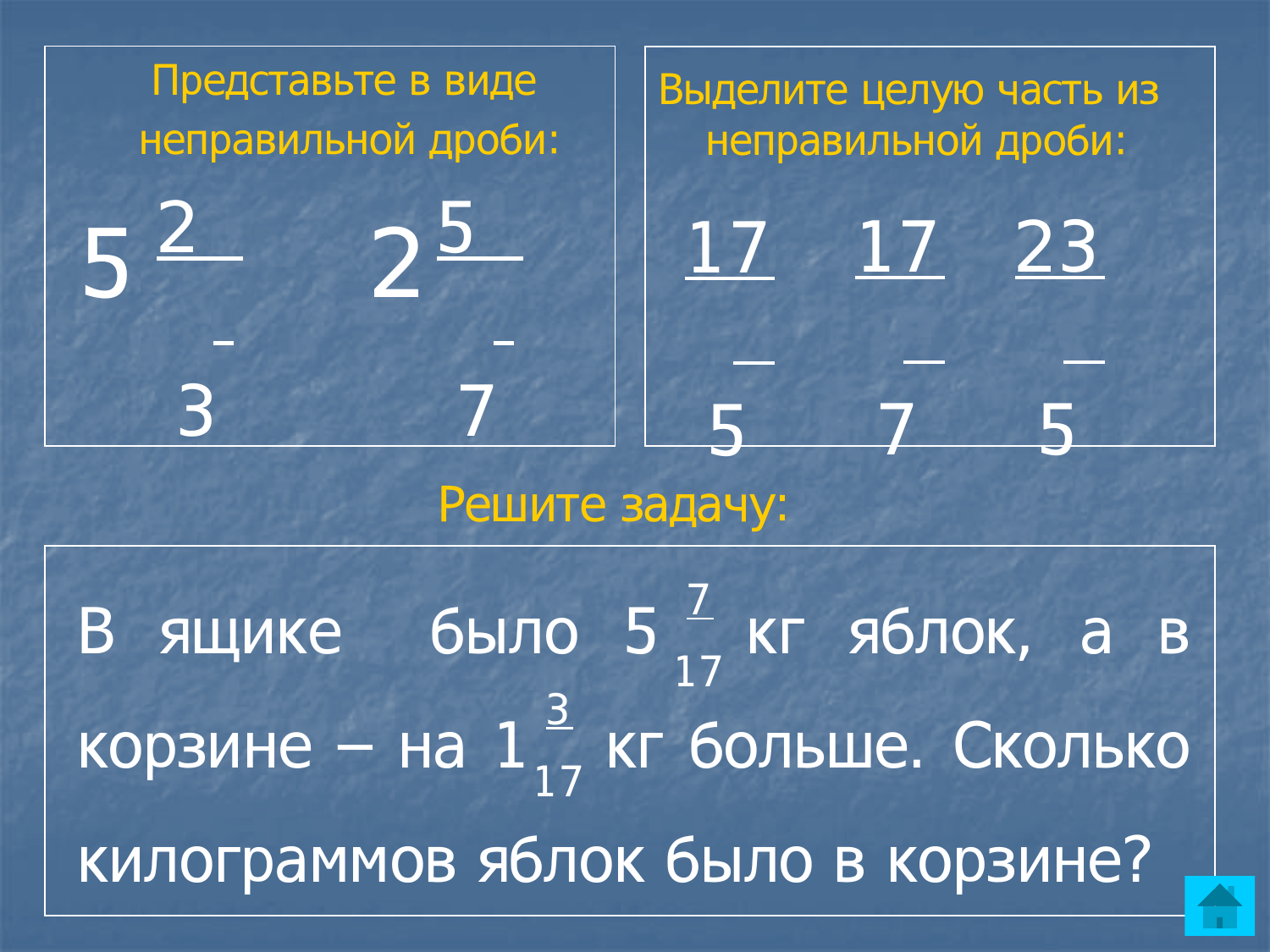

|  |
| --- |
Представьте в виде
 неправильной дроби:
|  |
| --- |
Выделите целую часть из неправильной дроби:
2
3
5
7
17
7
23
5
5
2
17
5
Решите задачу:
|  |
| --- |
В ящике  было 5  кг яблок, а в корзине – на 1   кг больше. Сколько килограммов яблок было в корзине?
7
17
3
17